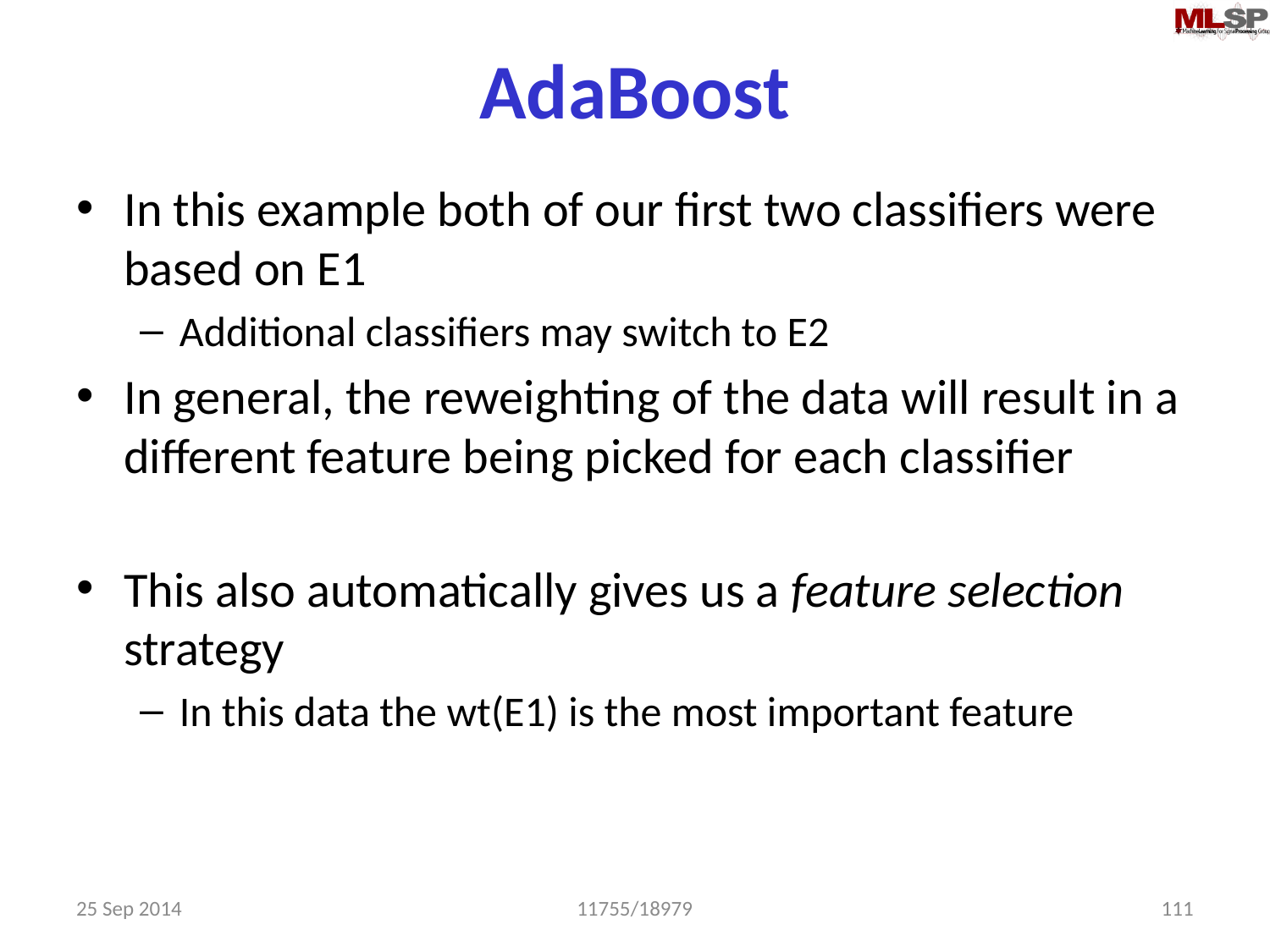

# AdaBoost
In this example both of our first two classifiers were based on E1
Additional classifiers may switch to E2
In general, the reweighting of the data will result in a different feature being picked for each classifier

This also automatically gives us a feature selection strategy
In this data the wt(E1) is the most important feature

25 Sep 2014
11755/18979
111